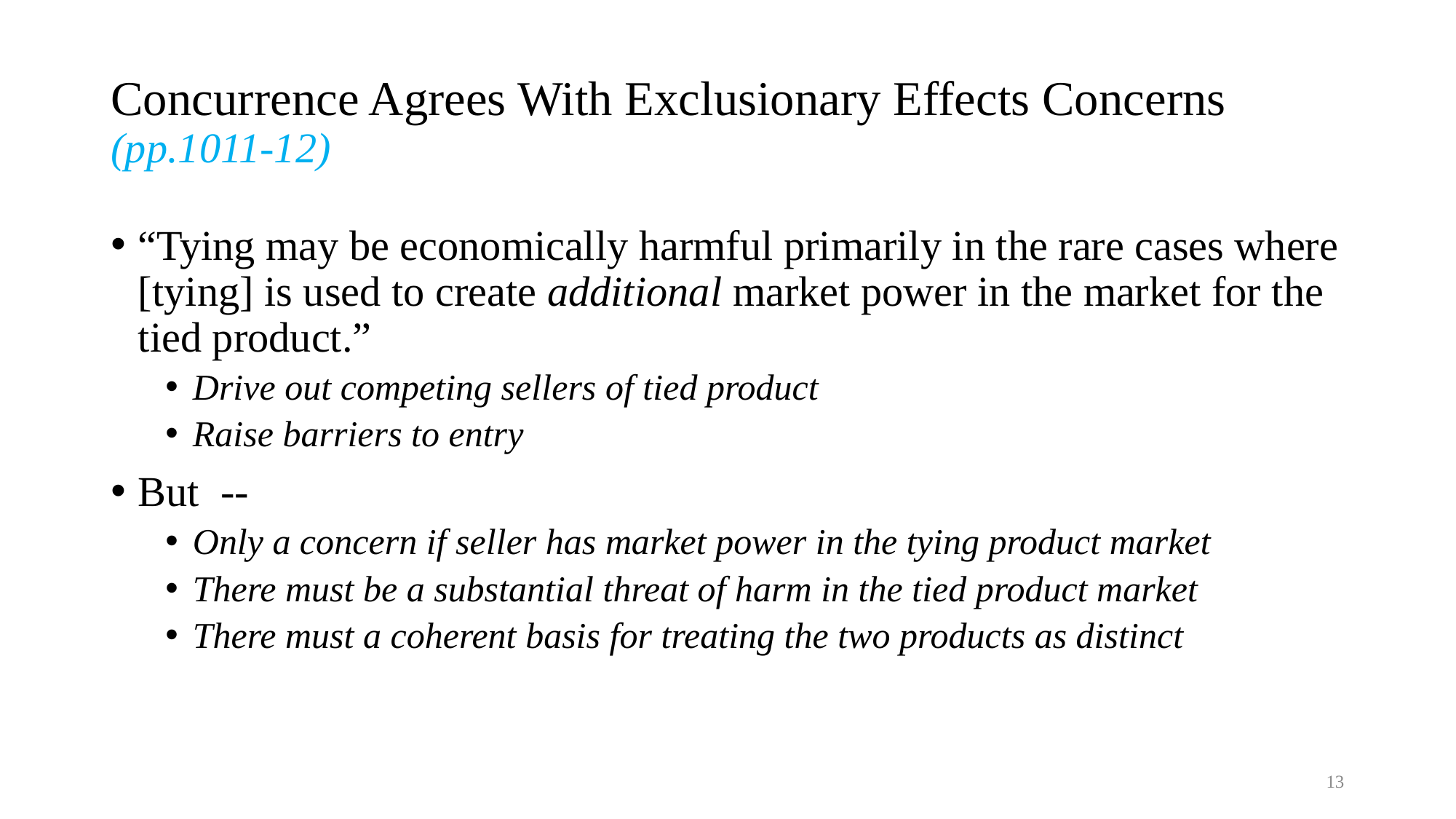

# Concurrence Agrees With Exclusionary Effects Concerns (pp.1011-12)
“Tying may be economically harmful primarily in the rare cases where [tying] is used to create additional market power in the market for the tied product.”
Drive out competing sellers of tied product
Raise barriers to entry
But  --
Only a concern if seller has market power in the tying product market
There must be a substantial threat of harm in the tied product market
There must a coherent basis for treating the two products as distinct

13